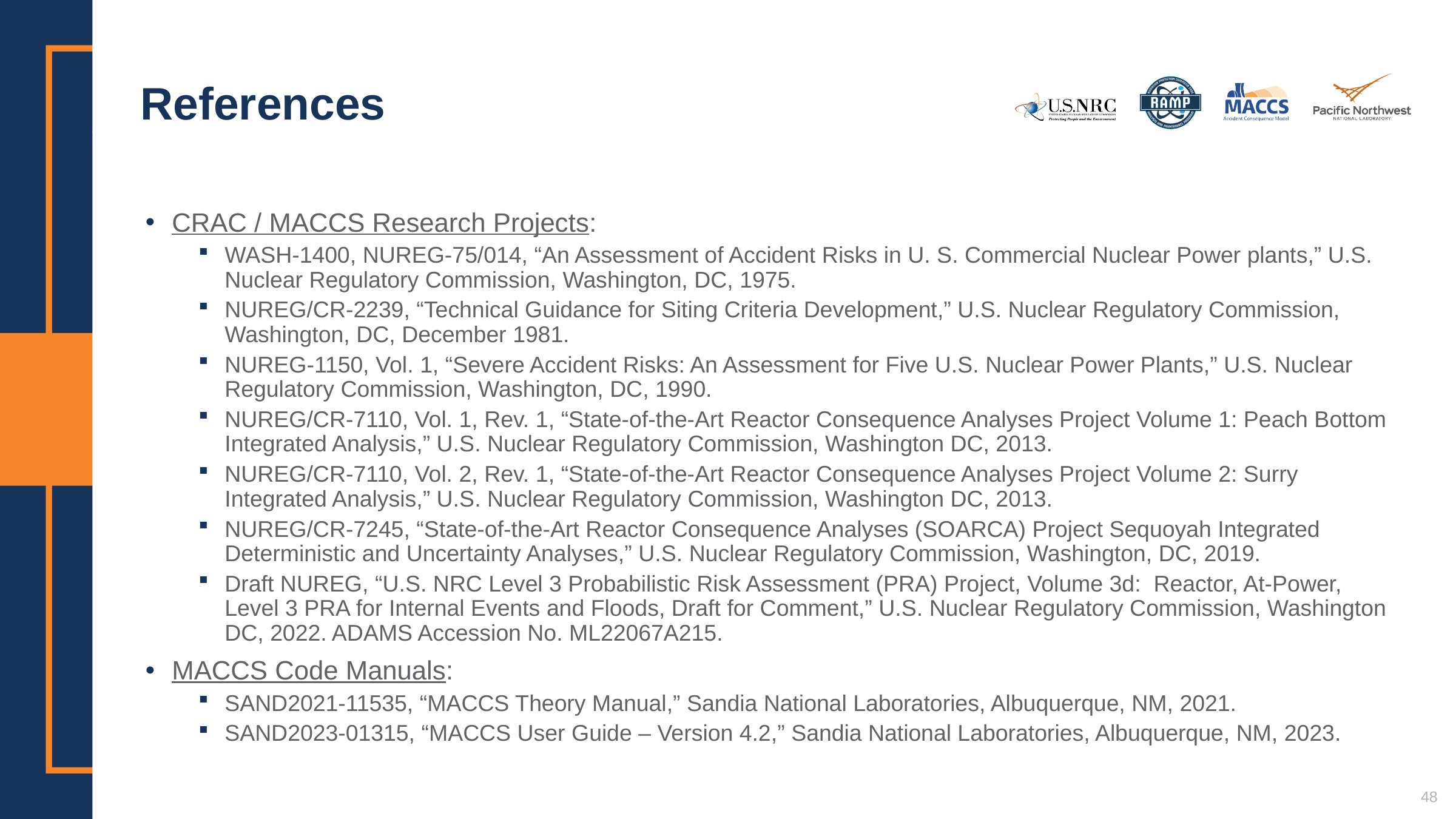

# References
CRAC / MACCS Research Projects:
WASH-1400, NUREG-75/014, “An Assessment of Accident Risks in U. S. Commercial Nuclear Power plants,” U.S. Nuclear Regulatory Commission, Washington, DC, 1975.
NUREG/CR-2239, “Technical Guidance for Siting Criteria Development,” U.S. Nuclear Regulatory Commission, Washington, DC, December 1981.
NUREG-1150, Vol. 1, “Severe Accident Risks: An Assessment for Five U.S. Nuclear Power Plants,” U.S. Nuclear Regulatory Commission, Washington, DC, 1990.
NUREG/CR-7110, Vol. 1, Rev. 1, “State-of-the-Art Reactor Consequence Analyses Project Volume 1: Peach Bottom Integrated Analysis,” U.S. Nuclear Regulatory Commission, Washington DC, 2013.
NUREG/CR-7110, Vol. 2, Rev. 1, “State-of-the-Art Reactor Consequence Analyses Project Volume 2: Surry Integrated Analysis,” U.S. Nuclear Regulatory Commission, Washington DC, 2013.
NUREG/CR-7245, “State-of-the-Art Reactor Consequence Analyses (SOARCA) Project Sequoyah Integrated Deterministic and Uncertainty Analyses,” U.S. Nuclear Regulatory Commission, Washington, DC, 2019.
Draft NUREG, “U.S. NRC Level 3 Probabilistic Risk Assessment (PRA) Project, Volume 3d:  Reactor, At-Power, Level 3 PRA for Internal Events and Floods, Draft for Comment,” U.S. Nuclear Regulatory Commission, Washington DC, 2022. ADAMS Accession No. ML22067A215.
MACCS Code Manuals:
SAND2021-11535, “MACCS Theory Manual,” Sandia National Laboratories, Albuquerque, NM, 2021.
SAND2023-01315, “MACCS User Guide – Version 4.2,” Sandia National Laboratories, Albuquerque, NM, 2023.
48